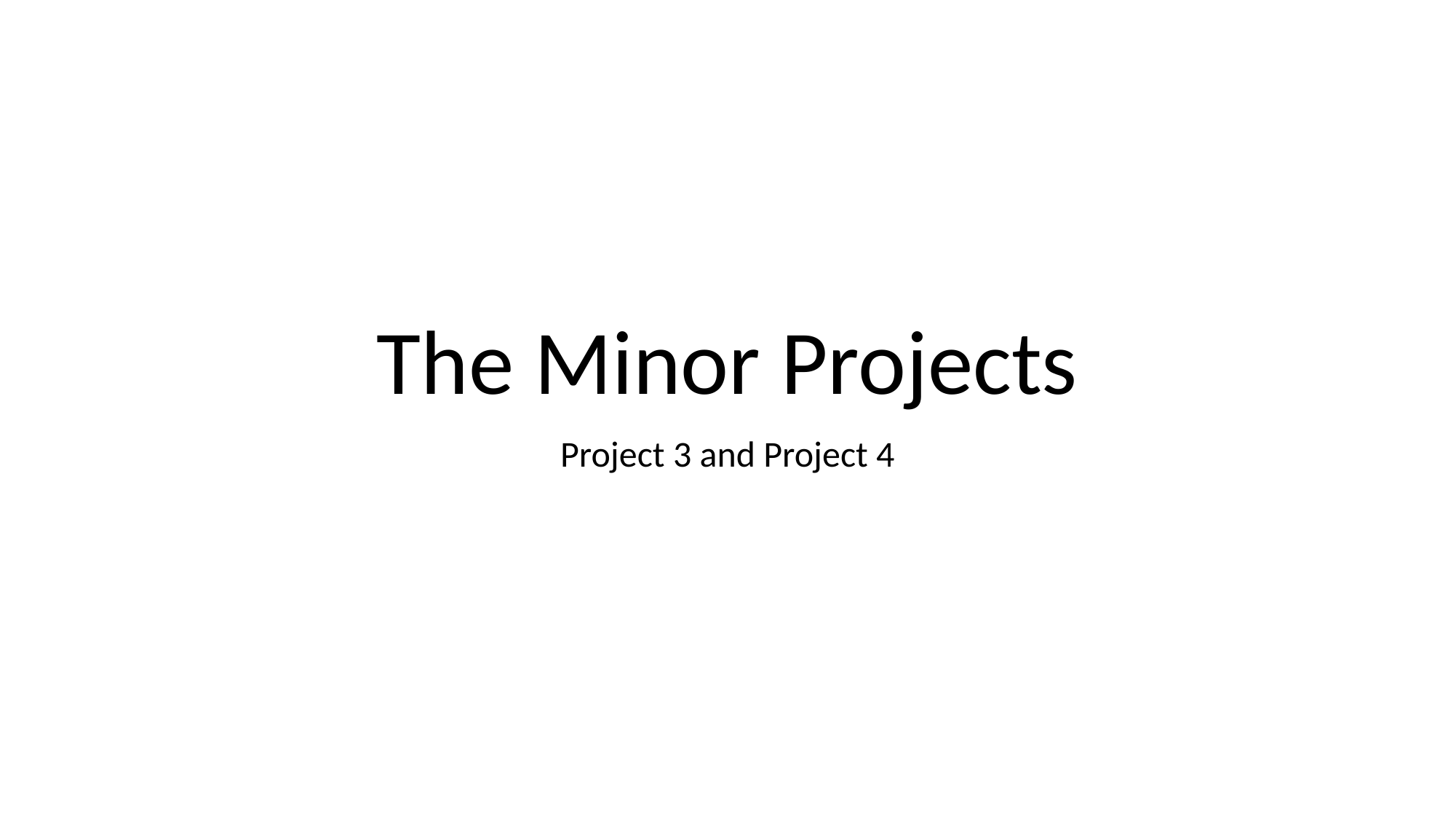

# The Minor Projects
Project 3 and Project 4